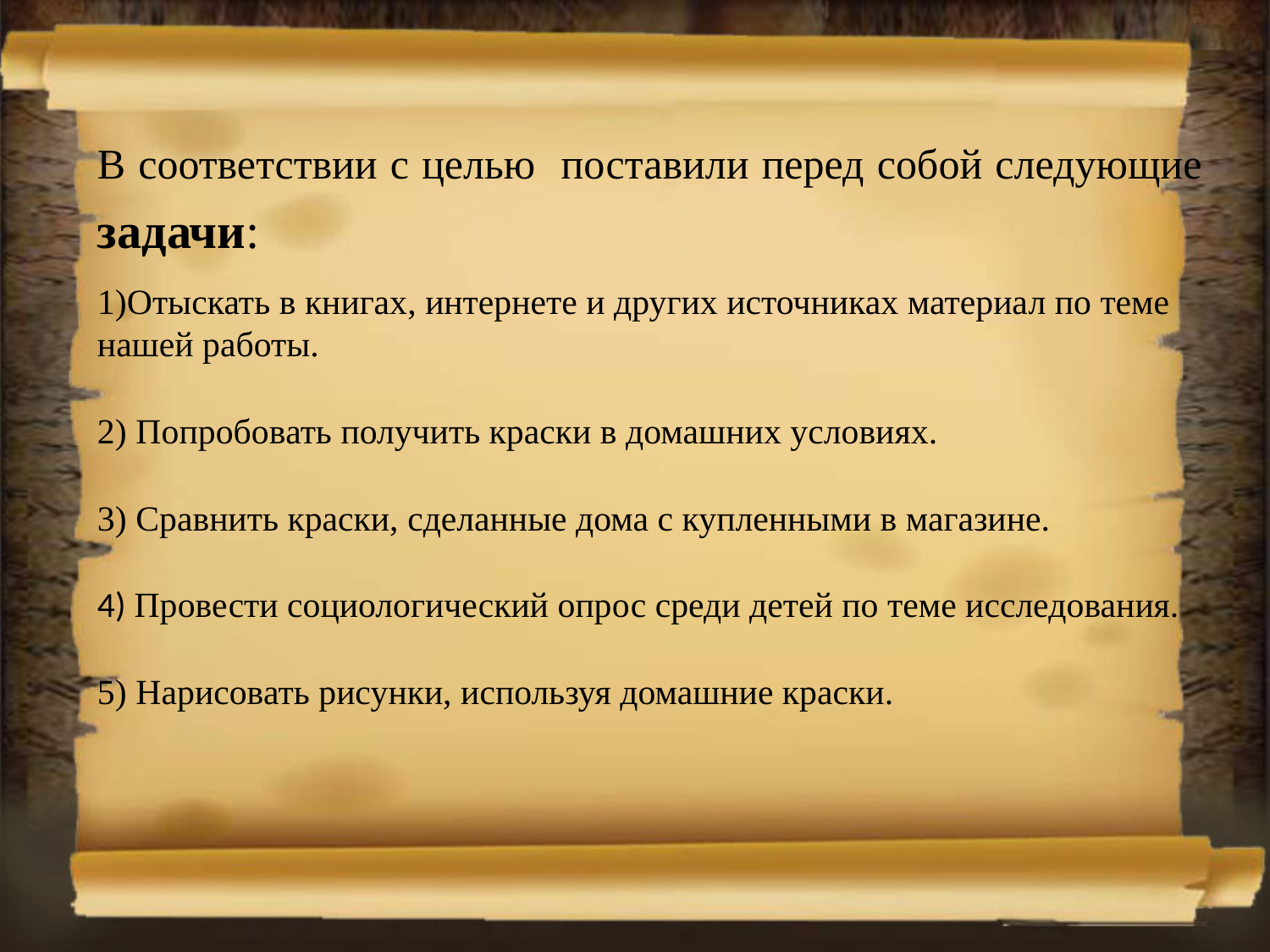

#
В соответствии с целью  поставили перед собой следующие задачи:
1)Отыскать в книгах, интернете и других источниках материал по теме нашей работы.
2) Попробовать получить краски в домашних условиях.
3) Сравнить краски, сделанные дома с купленными в магазине.
4) Провести социологический опрос среди детей по теме исследования.
5) Нарисовать рисунки, используя домашние краски.